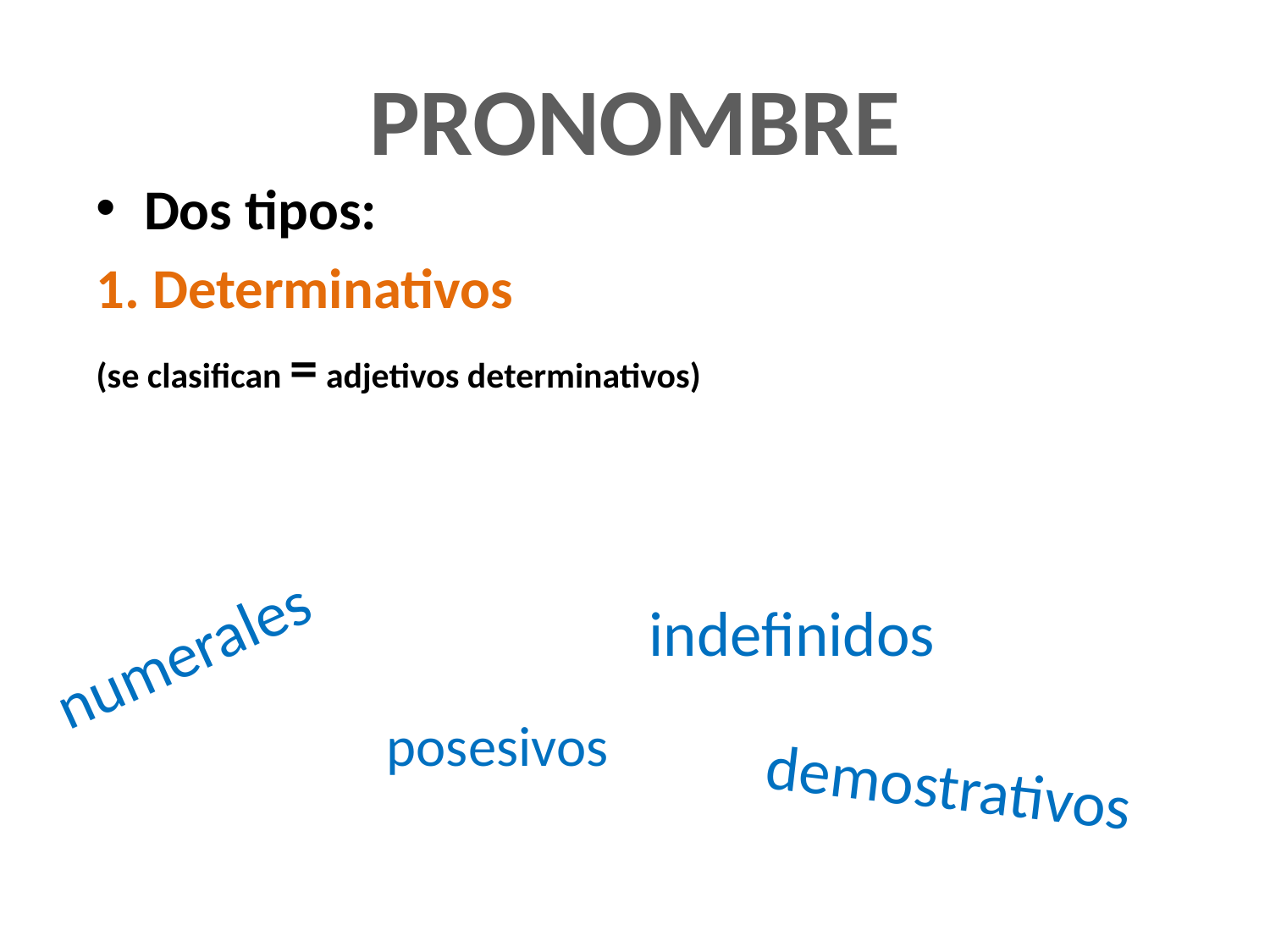

# PRONOMBRE
Dos tipos:
1. Determinativos
(se clasifican = adjetivos determinativos)

indefinidos
numerales
posesivos
demostrativos